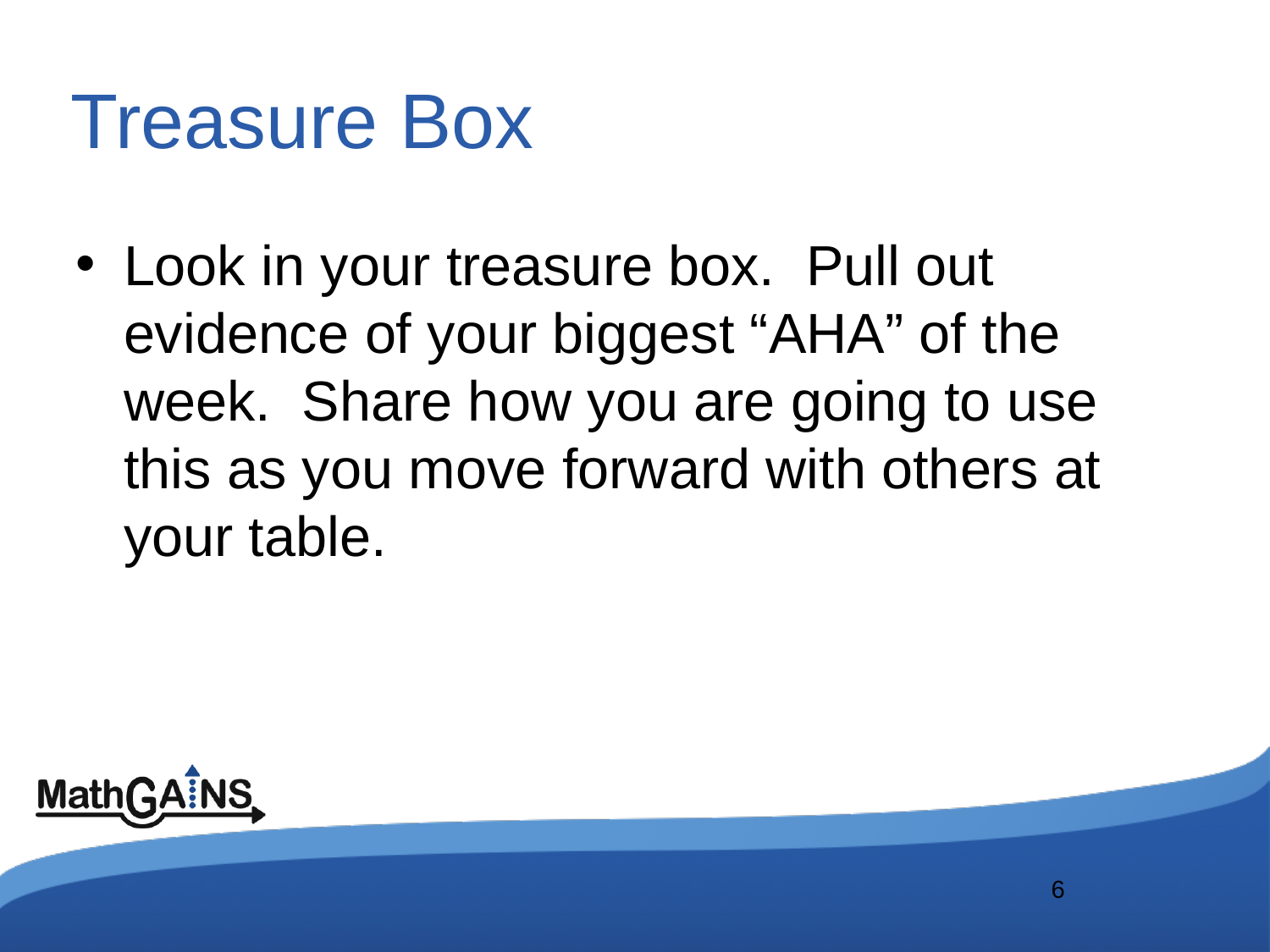

# Treasure Box
Look in your treasure box.  Pull out evidence of your biggest “AHA” of the week.  Share how you are going to use this as you move forward with others at your table.
6